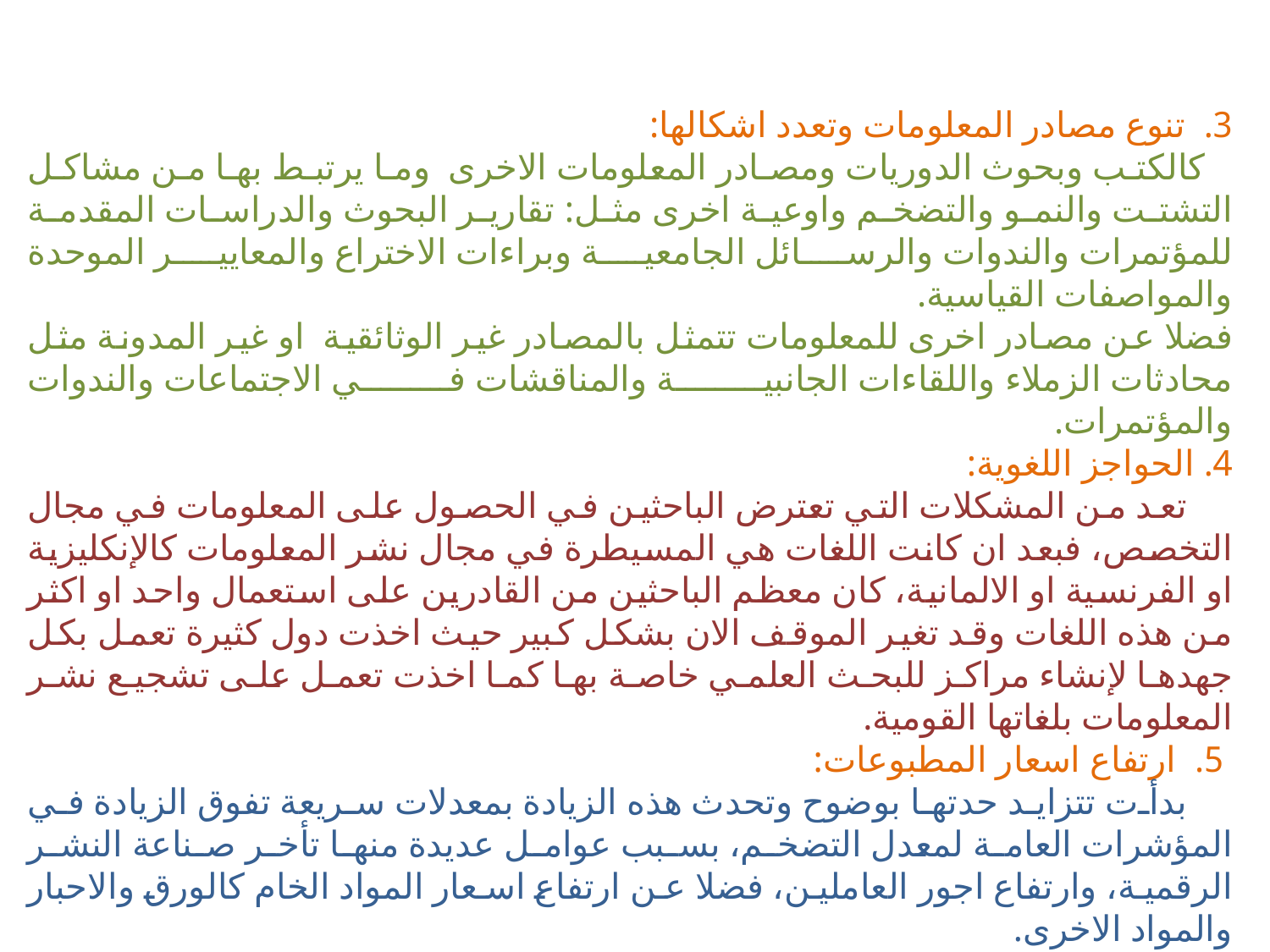

3.  تنوع مصادر المعلومات وتعدد اشكالها:
   كالكتب وبحوث الدوريات ومصادر المعلومات الاخرى  وما يرتبط بها من مشاكل التشتت والنمو والتضخم واوعية اخرى مثل: تقارير البحوث والدراسات المقدمة للمؤتمرات والندوات والرسائل الجامعية وبراءات الاختراع والمعايير الموحدة والمواصفات القياسية.
فضلا عن مصادر اخرى للمعلومات تتمثل بالمصادر غير الوثائقية  او غير المدونة مثل محادثات الزملاء واللقاءات الجانبية والمناقشات في الاجتماعات والندوات والمؤتمرات.
4. الحواجز اللغوية:
     تعد من المشكلات التي تعترض الباحثين في الحصول على المعلومات في مجال التخصص، فبعد ان كانت اللغات هي المسيطرة في مجال نشر المعلومات كالإنكليزية او الفرنسية او الالمانية، كان معظم الباحثين من القادرين على استعمال واحد او اكثر من هذه اللغات وقد تغير الموقف الان بشكل كبير حيث اخذت دول كثيرة تعمل بكل جهدها لإنشاء مراكز للبحث العلمي خاصة بها كما اخذت تعمل على تشجيع نشر المعلومات بلغاتها القومية.
 5.  ارتفاع اسعار المطبوعات:
     بدأت تتزايد حدتها بوضوح وتحدث هذه الزيادة بمعدلات سريعة تفوق الزيادة في المؤشرات العامة لمعدل التضخم، بسبب عوامل عديدة منها تأخر صناعة النشر الرقمية، وارتفاع اجور العاملين، فضلا عن ارتفاع اسعار المواد الخام كالورق والاحبار والمواد الاخرى.